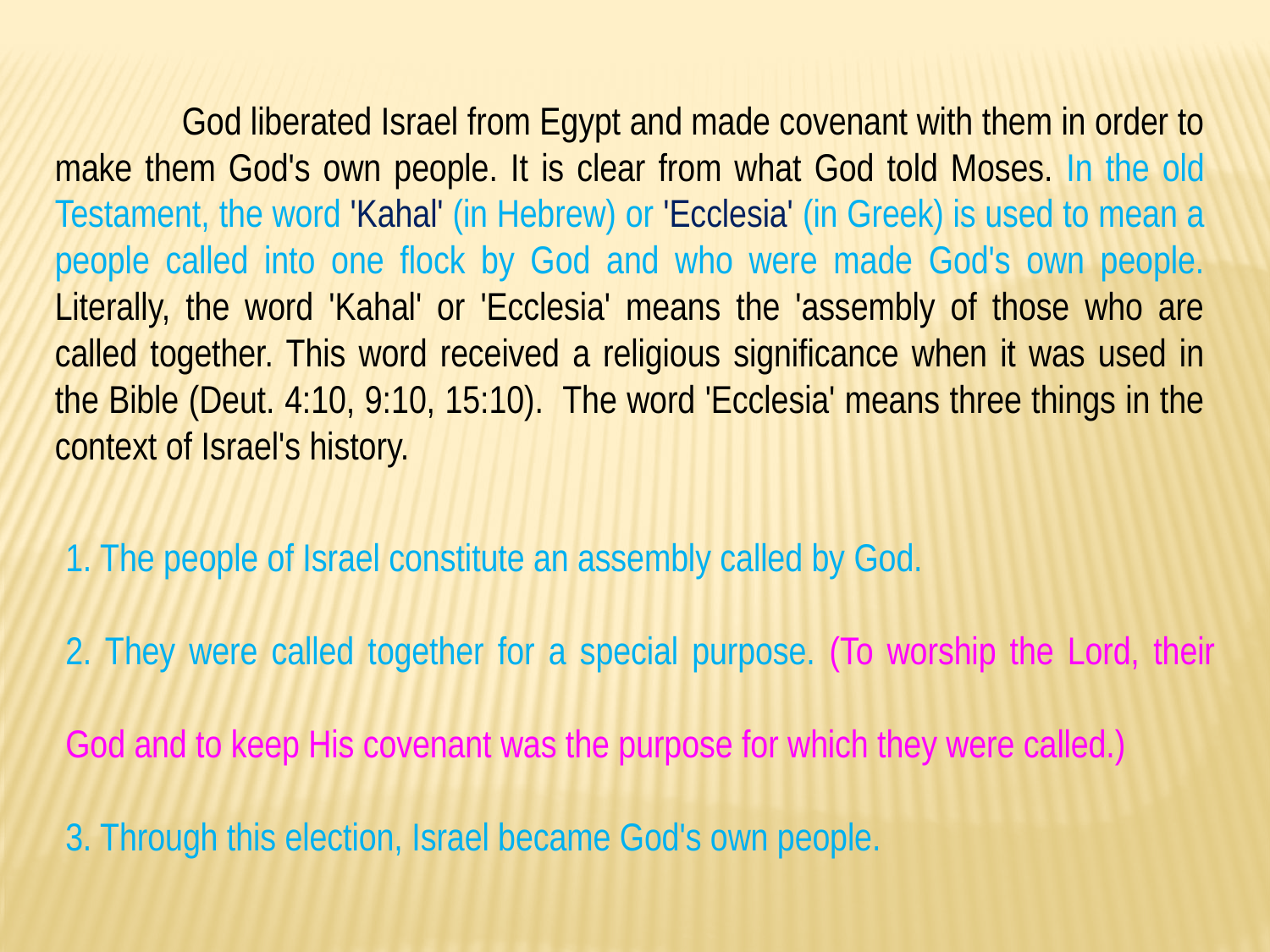

God liberated Israel from Egypt and made covenant with them in order to make them God's own people. It is clear from what God told Moses. In the old Testament, the word 'Kahal' (in Hebrew) or 'Ecclesia' (in Greek) is used to mean a people called into one flock by God and who were made God's own people. Literally, the word 'Kahal' or 'Ecclesia' means the 'assembly of those who are called together. This word received a religious significance when it was used in the Bible (Deut. 4:10, 9:10, 15:10).  The word 'Ecclesia' means three things in the context of Israel's history.
1. The people of Israel constitute an assembly called by God.
2. They were called together for a special purpose. (To worship the Lord, their God and to keep His covenant was the purpose for which they were called.)
3. Through this election, Israel became God's own people.